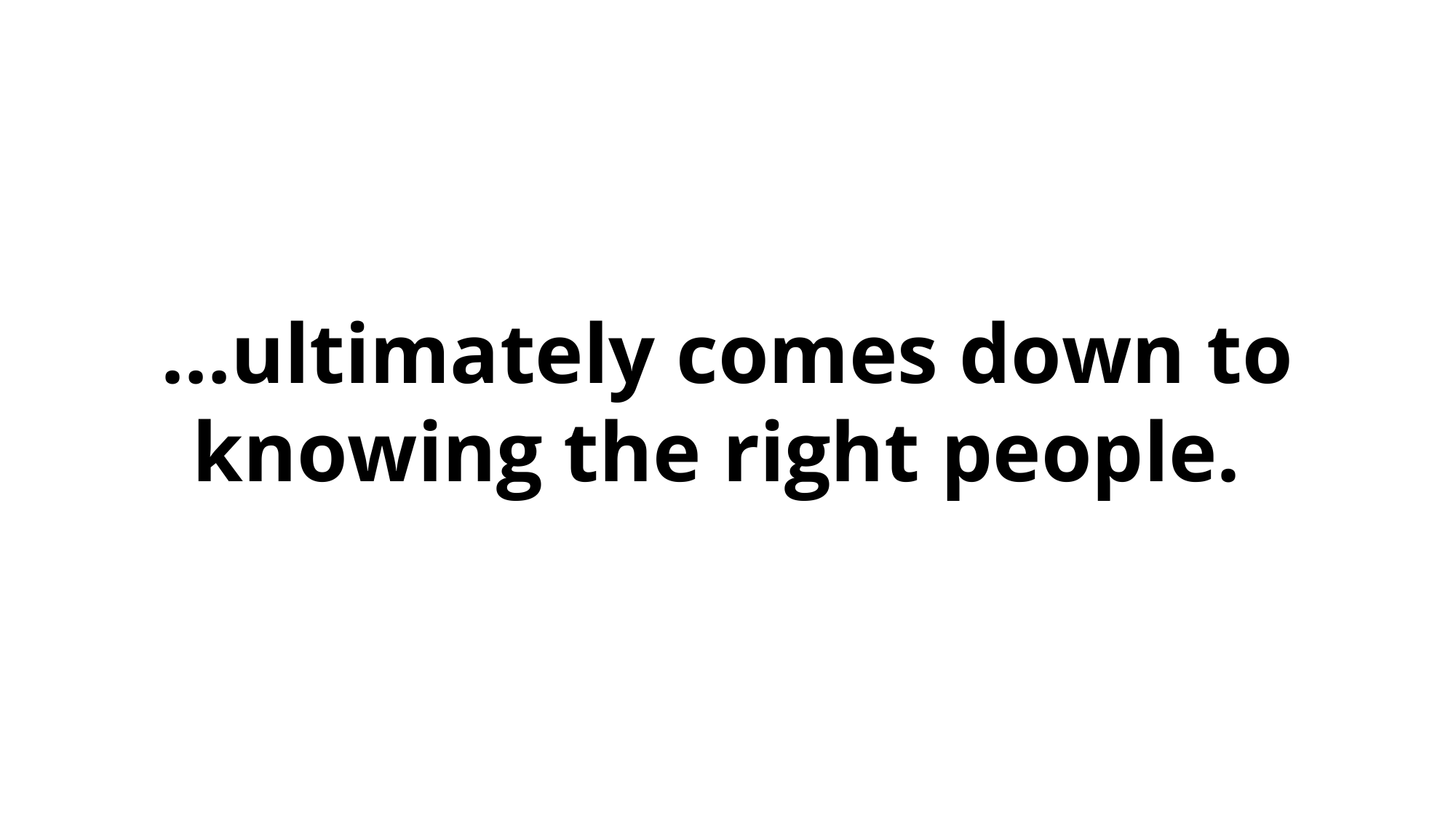

…ultimately comes down to knowing the right people.